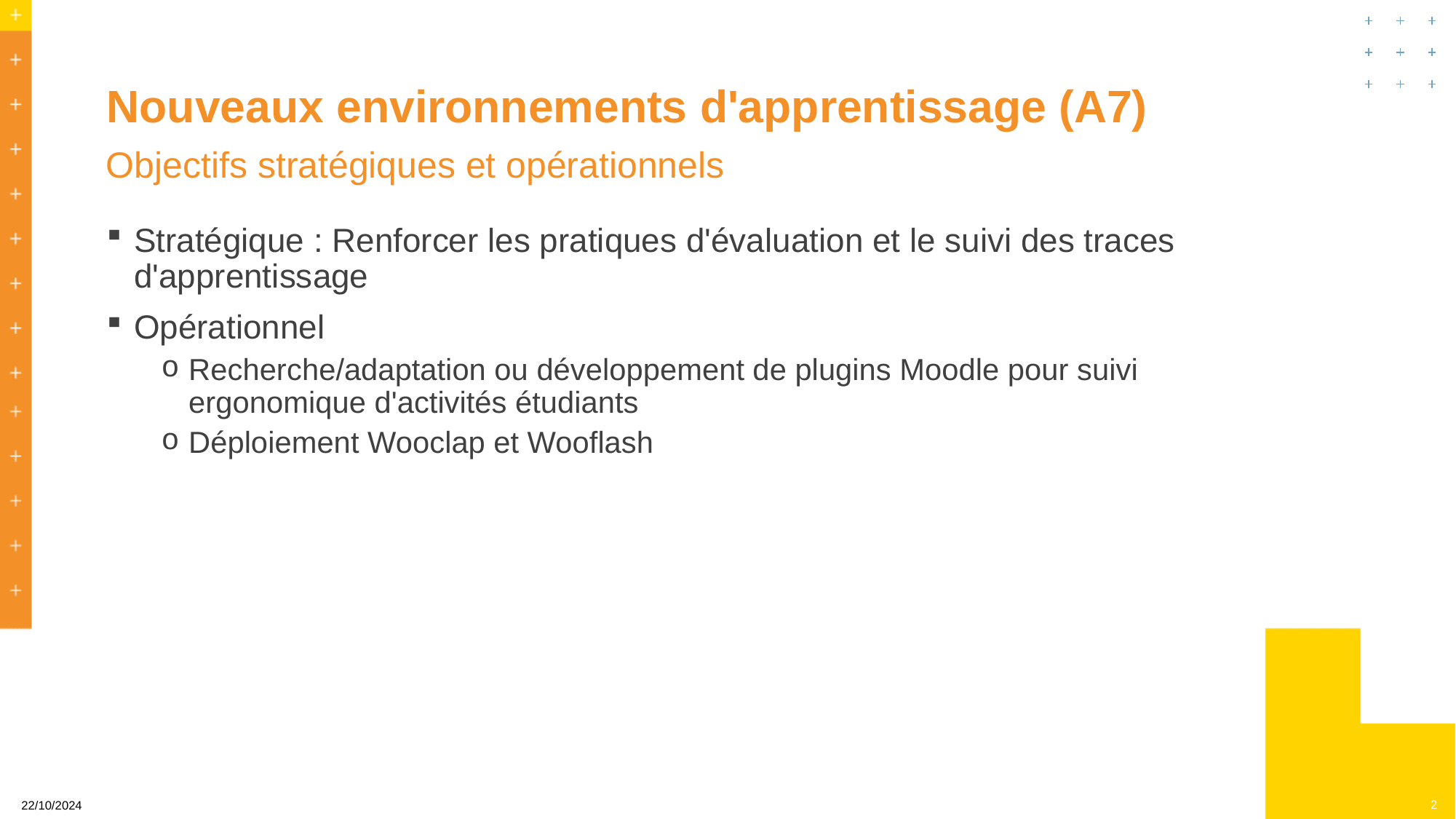

# Nouveaux environnements d'apprentissage (A7)
Objectifs stratégiques et opérationnels
Stratégique : Renforcer les pratiques d'évaluation et le suivi des traces d'apprentissage
Opérationnel
Recherche/adaptation ou développement de plugins Moodle pour suivi ergonomique d'activités étudiants
Déploiement Wooclap et Wooflash
2
22/10/2024